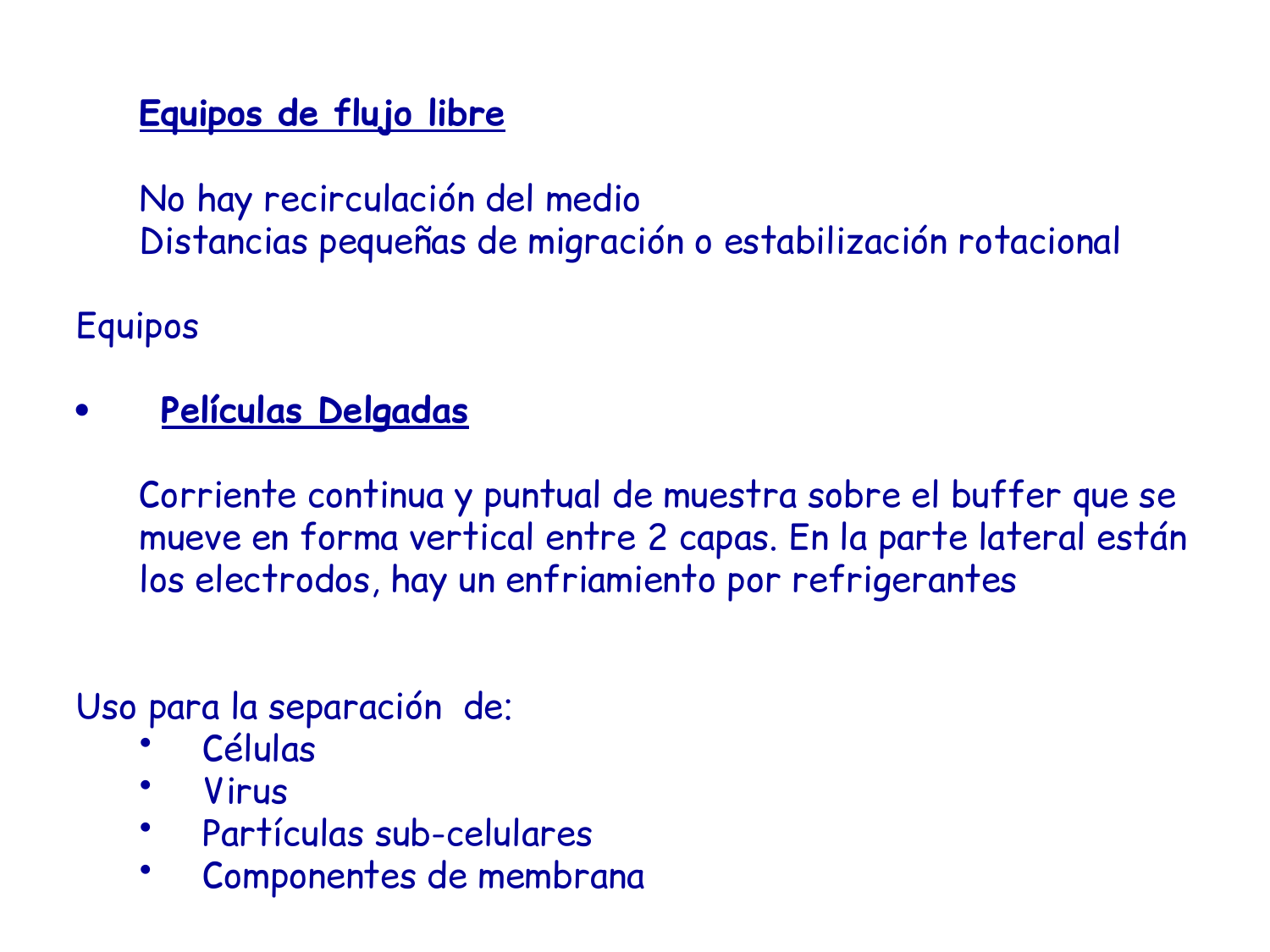

Equipos de flujo libre

	No hay recirculación del medio
	Distancias pequeñas de migración o estabilización rotacional

Equipos

•        Películas Delgadas

	Corriente continua y puntual de muestra sobre el buffer que se mueve en forma vertical entre 2 capas. En la parte lateral están los electrodos, hay un enfriamiento por refrigerantes

Uso para la separación  de:
Células
Virus
Partículas sub-celulares
Componentes de membrana